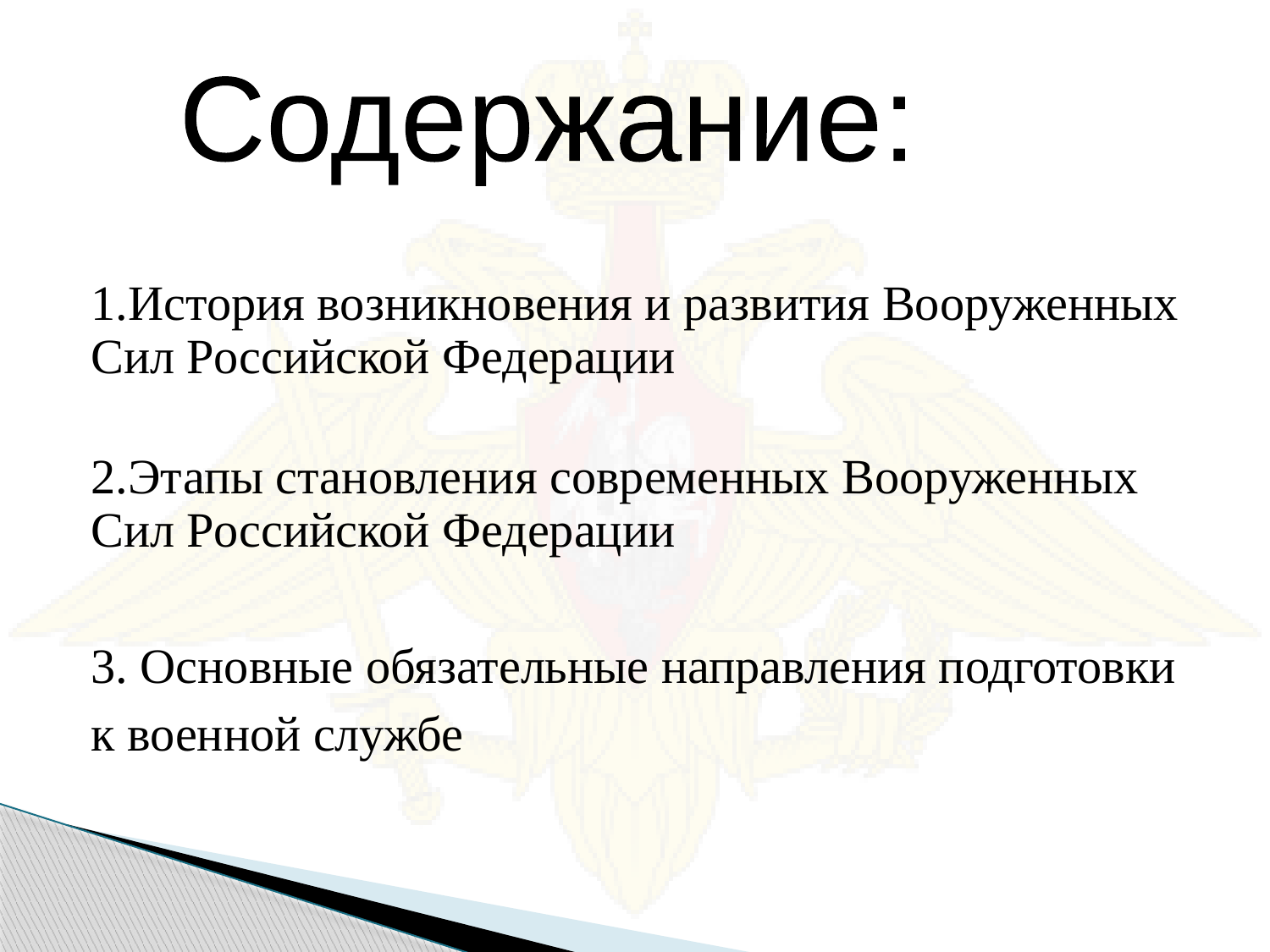

Содержание:

1.История возникновения и развития Вооруженных Сил Российской Федерации

2.Этапы становления современных Вооруженных Сил Российской Федерации

3. Основные обязательные направления подготовки к военной службе